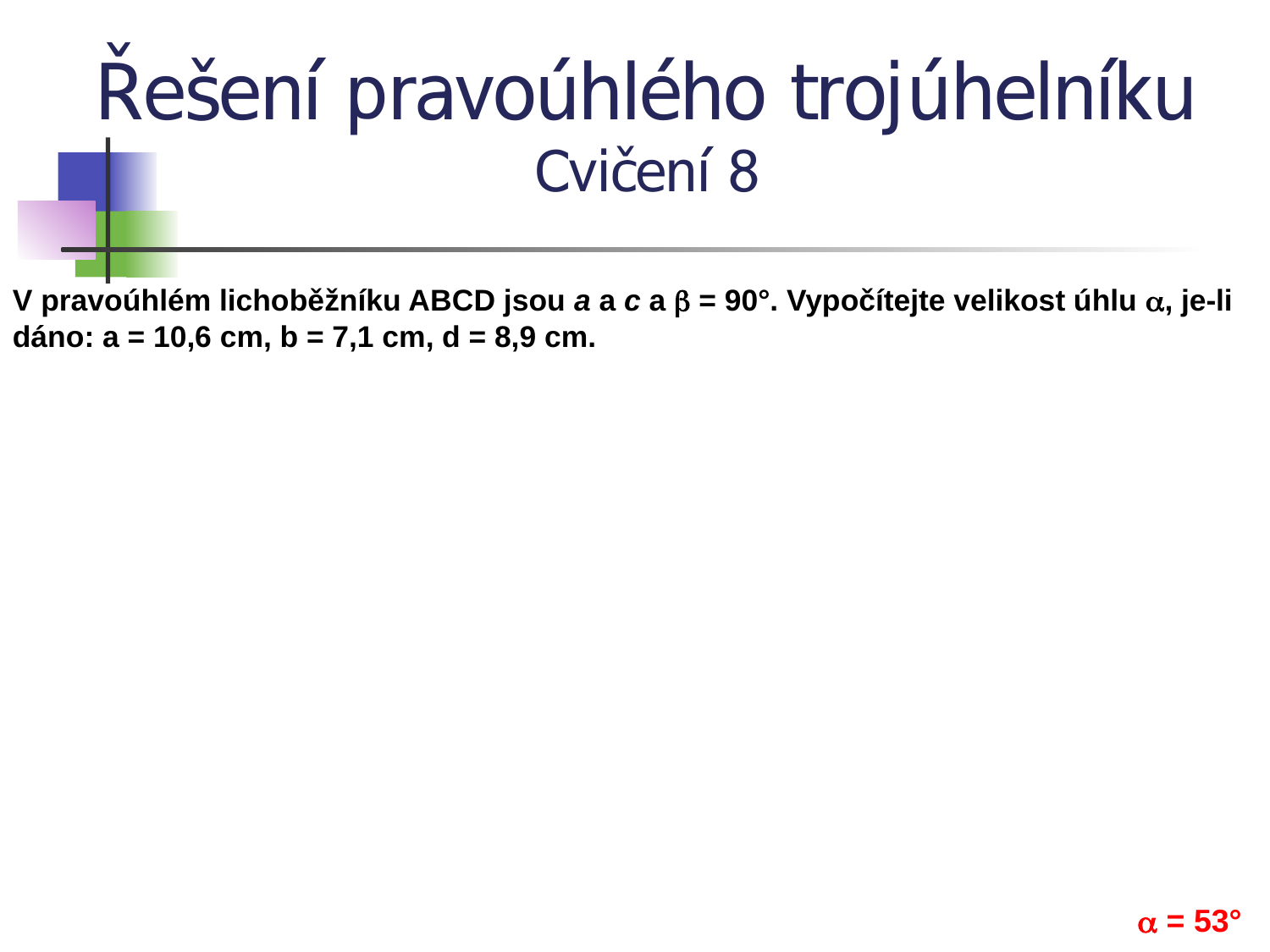

Řešení pravoúhlého trojúhelníku
Cvičení 8
V pravoúhlém lichoběžníku ABCD jsou a a c a β = 90°. Vypočítejte velikost úhlu α, je-li dáno: a = 10,6 cm, b = 7,1 cm, d = 8,9 cm.
α = 53°